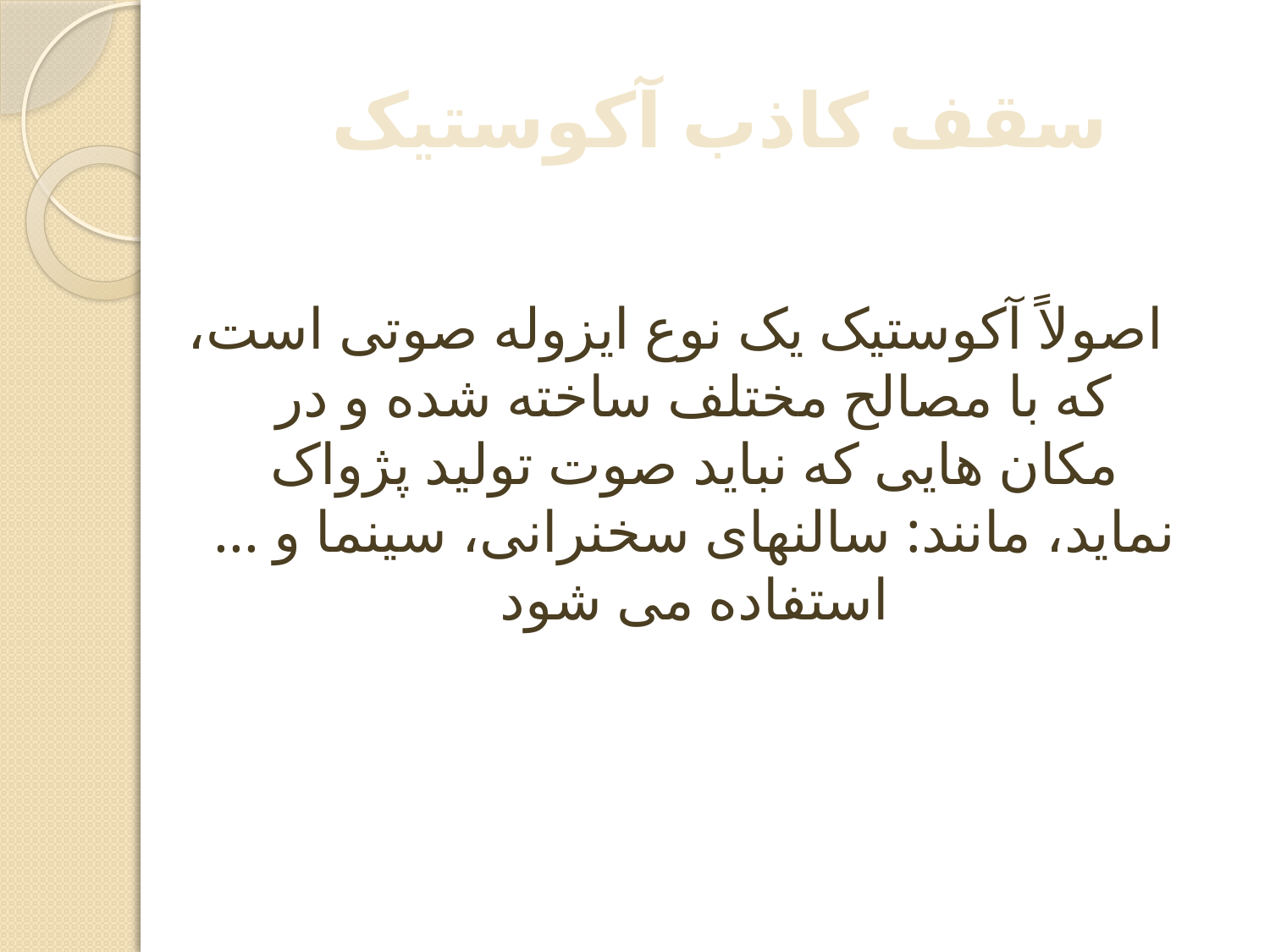

# سقف کاذب آکوستیک

اصولاً آکوستیک یک نوع ایزوله صوتی است، که با مصالح مختلف ساخته شده و در مکان هایی که نباید صوت تولید پژواک نماید، مانند: سالنهای سخنرانی، سینما و ... استفاده می شود